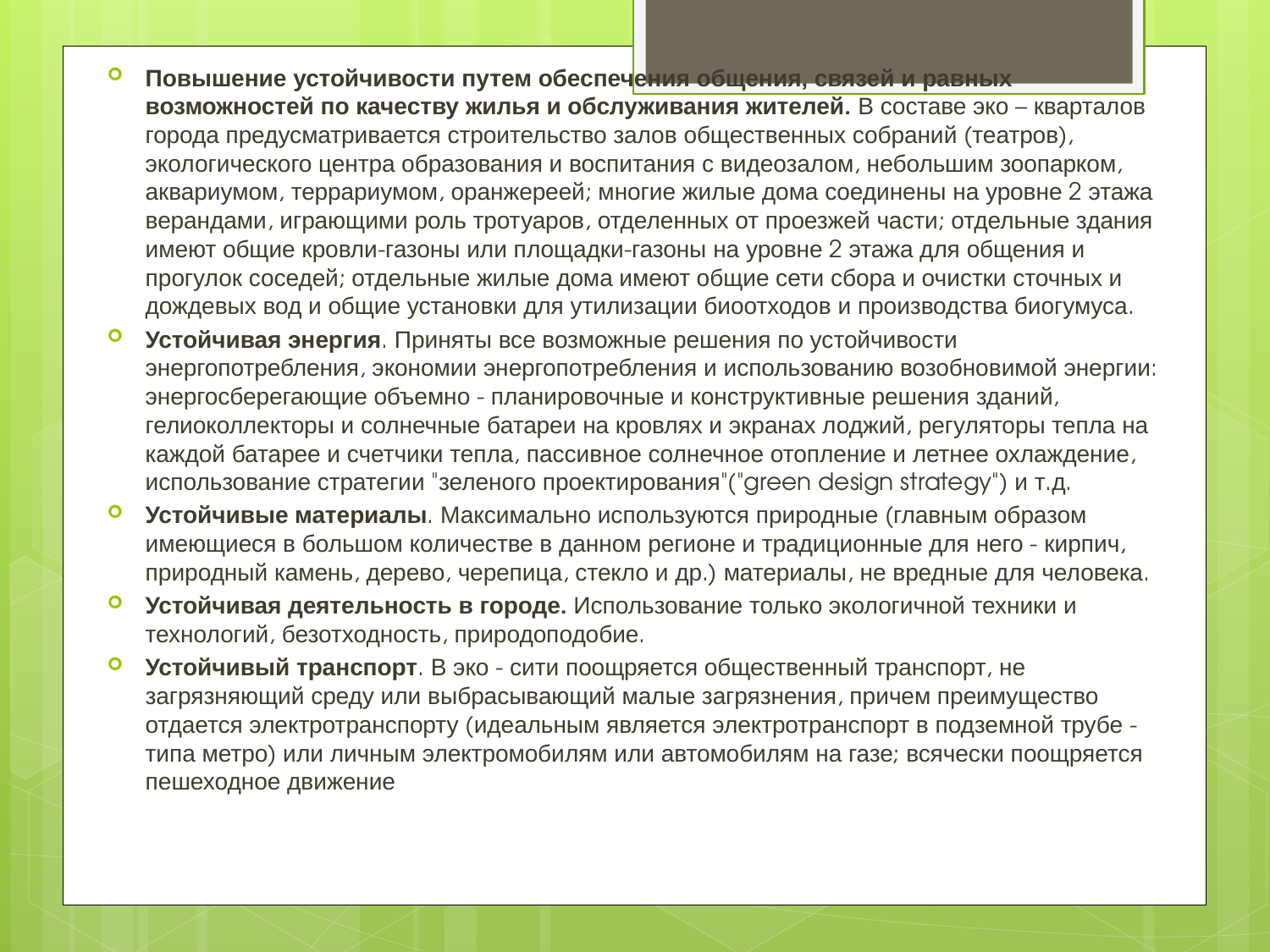

Повышение устойчивости путем обеспечения общения, связей и равных возможностей по качеству жилья и обслуживания жителей. В составе эко – кварталов города предусматривается строительство залов общественных собраний (театров), экологического центра образования и воспитания с видеозалом, небольшим зоопарком, аквариумом, террариумом, оранжереей; многие жилые дома соединены на уровне 2 этажа верандами, играющими роль тротуаров, отделенных от проезжей части; отдельные здания имеют общие кровли-газоны или площадки-газоны на уровне 2 этажа для общения и прогулок соседей; отдельные жилые дома имеют общие сети сбора и очистки сточных и дождевых вод и общие установки для утилизации биоотходов и производства биогумуса.
Устойчивая энергия. Приняты все возможные решения по устойчивости энергопотребления, экономии энергопотребления и использованию возобновимой энергии: энергосберегающие объемно - планировочные и конструктивные решения зданий, гелиоколлекторы и солнечные батареи на кровлях и экранах лоджий, регуляторы тепла на каждой батарее и счетчики тепла, пассивное солнечное отопление и летнее охлаждение, использование стратегии "зеленого проектирования"("green design strategy") и т.д.
Устойчивые материалы. Максимально используются природные (главным образом имеющиеся в большом количестве в данном регионе и традиционные для него - кирпич, природный камень, дерево, черепица, стекло и др.) материалы, не вредные для человека.
Устойчивая деятельность в городе. Использование только экологичной техники и технологий, безотходность, природоподобие.
Устойчивый транспорт. В эко - сити поощряется общественный транспорт, не загрязняющий среду или выбрасывающий малые загрязнения, причем преимущество отдается электротранспорту (идеальным является электротранспорт в подземной трубе - типа метро) или личным электромобилям или автомобилям на газе; всячески поощряется пешеходное движение